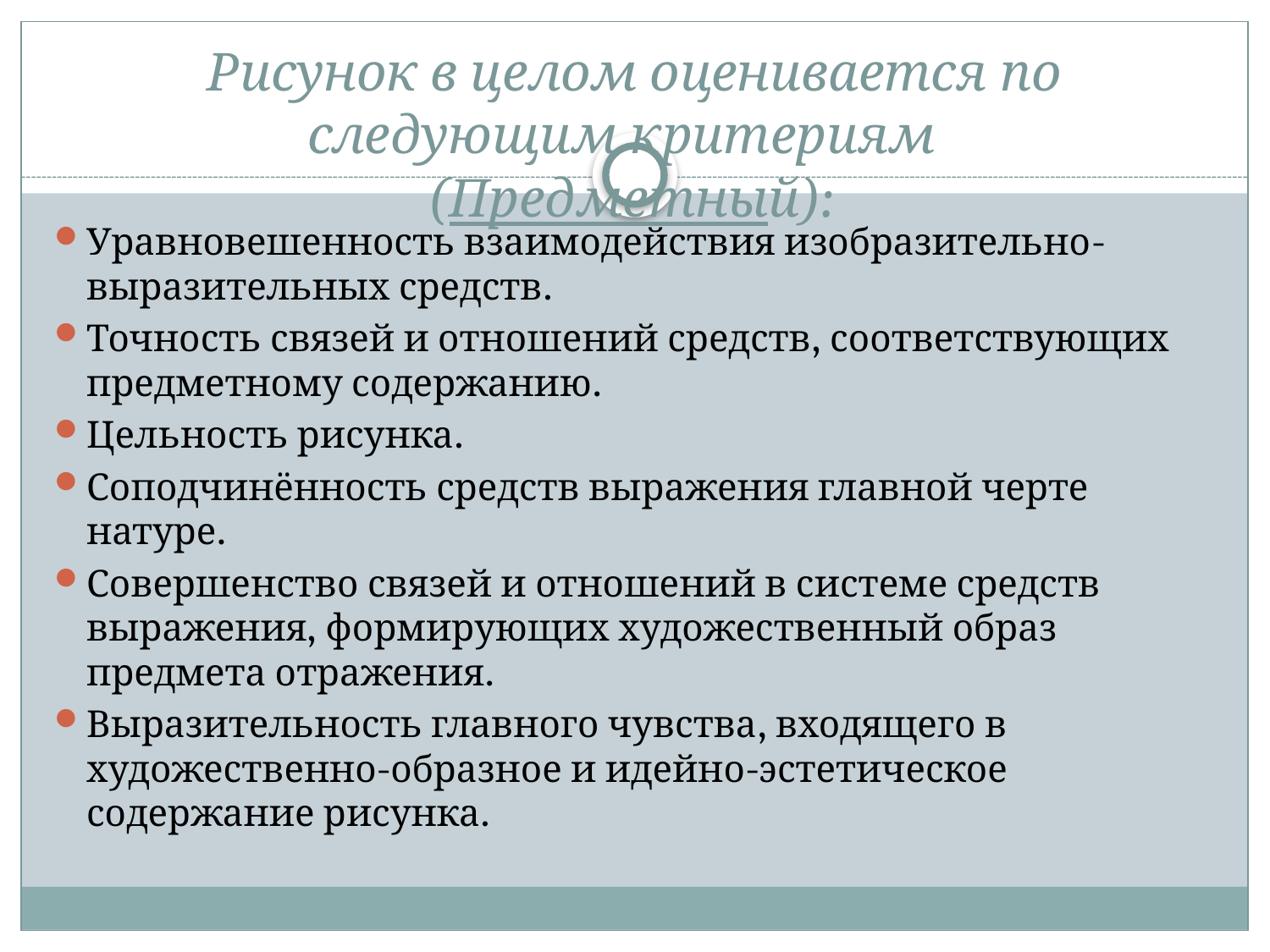

# Рисунок в целом оценивается по следующим критериям (Предметный):
Уравновешенность взаимодействия изобразительно-выразительных средств.
Точность связей и отношений средств, соответствующих предметному содержанию.
Цельность рисунка.
Соподчинённость средств выражения главной черте натуре.
Совершенство связей и отношений в системе средств выражения, формирующих художественный образ предмета отражения.
Выразительность главного чувства, входящего в художественно-образное и идейно-эстетическое содержание рисунка.